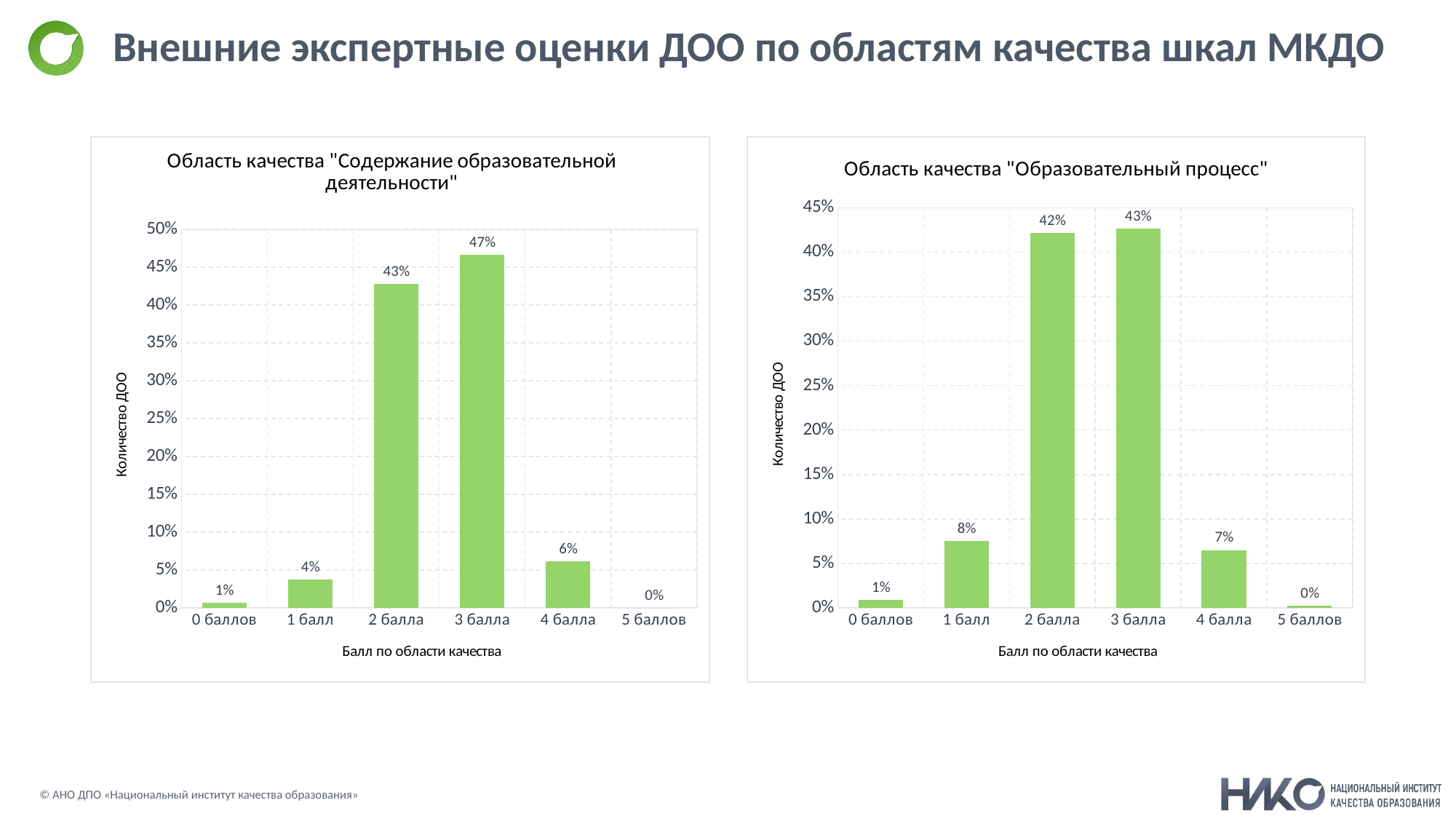

# Внешние экспертные оценки ДОО по областям качества шкал МКДО

### Chart: Область качества "Содержание образовательной деятельности"

| Category |  |
|---|---|
| 0 баллов | 0.006777572396796057 |
| 1 балл | 0.03758471965495995 |
| 2 балла | 0.42760320394331486 |
| 3 балла | 0.46642020948860136 |
| 4 балла | 0.061614294516327786 |
| 5 баллов | 0.0 |

### Chart: Область качества "Образовательный процесс"

| Category |  |
|---|---|
| 0 баллов | 0.009305210918114143 |
| 1 балл | 0.0750620347394541 |
| 2 балла | 0.4218362282878412 |
| 3 балла | 0.4261786600496278 |
| 4 балла | 0.06513647642679901 |
| 5 баллов | 0.0024813895781637717 |